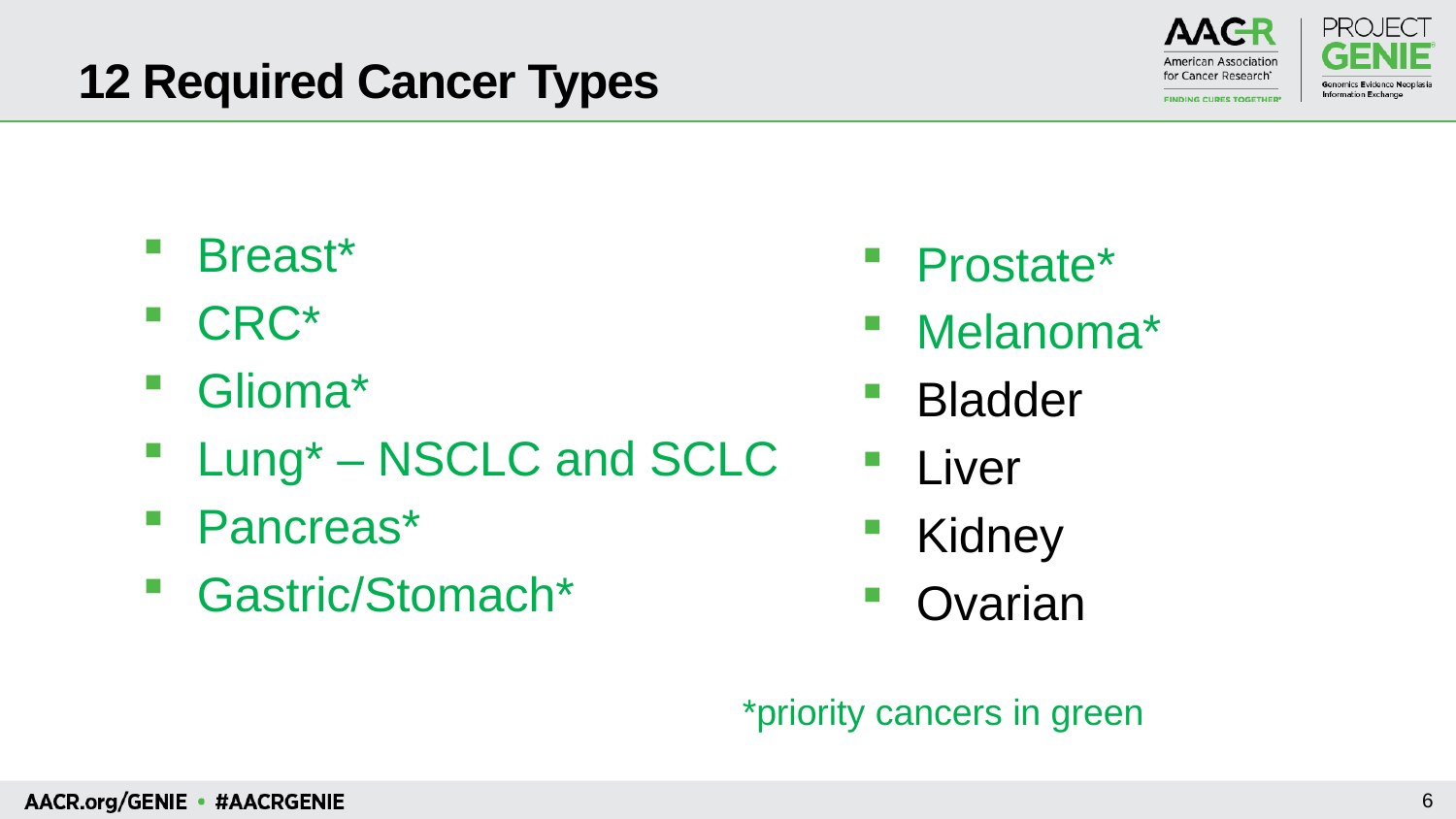

# 12 Required Cancer Types

Prostate*
Melanoma*
Bladder
Liver
Kidney
Ovarian

Breast*
CRC*
Glioma*
Lung* – NSCLC and SCLC
Pancreas*
Gastric/Stomach*

*priority cancers in green